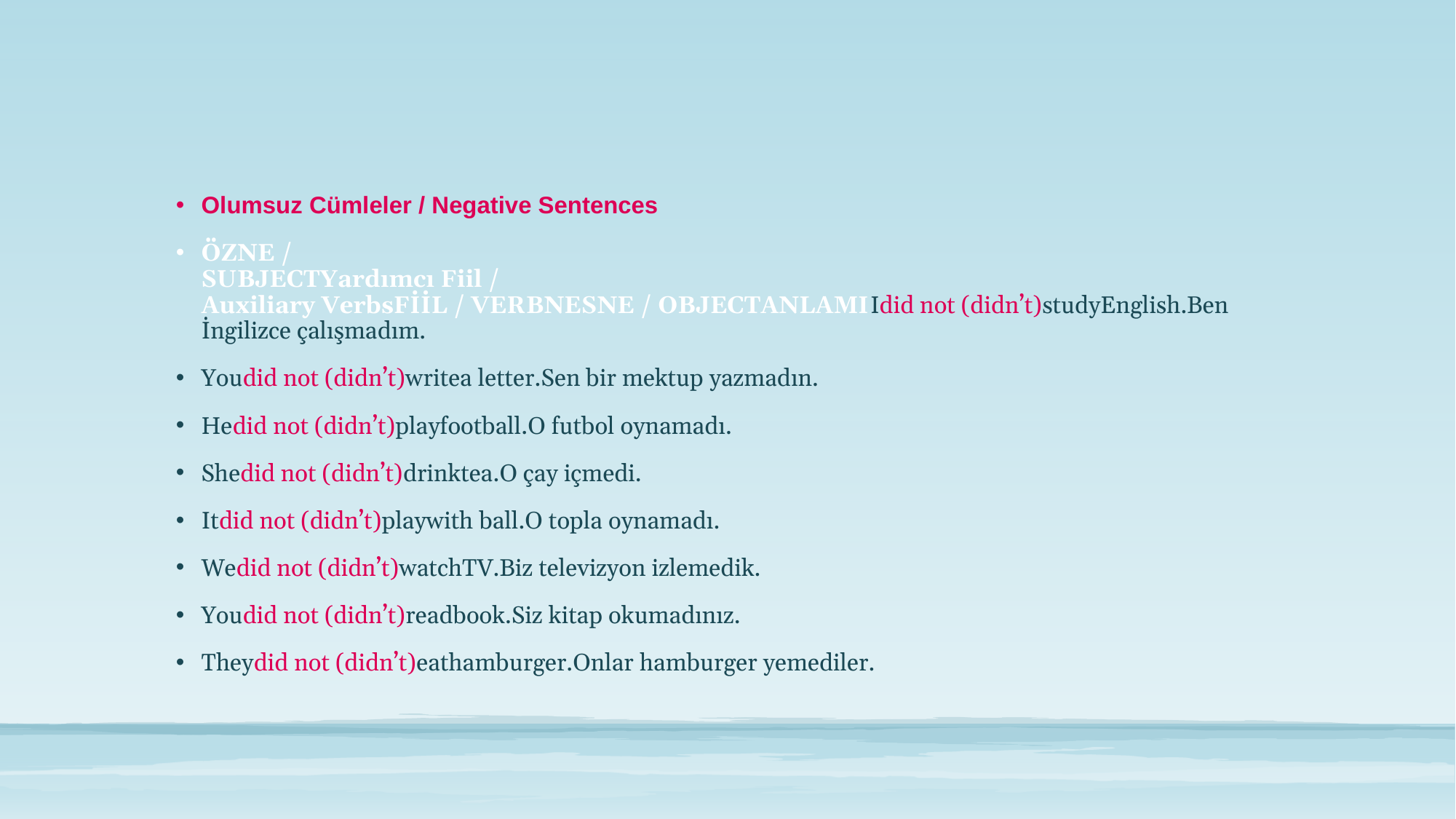

#
Olumsuz Cümleler / Negative Sentences
ÖZNE /
SUBJECTYardımcı Fiil /
Auxiliary VerbsFİİL / VERBNESNE / OBJECTANLAMIIdid not (didn’t)studyEnglish.Ben İngilizce çalışmadım.
Youdid not (didn’t)writea letter.Sen bir mektup yazmadın.
Hedid not (didn’t)playfootball.O futbol oynamadı.
Shedid not (didn’t)drinktea.O çay içmedi.
Itdid not (didn’t)playwith ball.O topla oynamadı.
Wedid not (didn’t)watchTV.Biz televizyon izlemedik.
Youdid not (didn’t)readbook.Siz kitap okumadınız.
Theydid not (didn’t)eathamburger.Onlar hamburger yemediler.